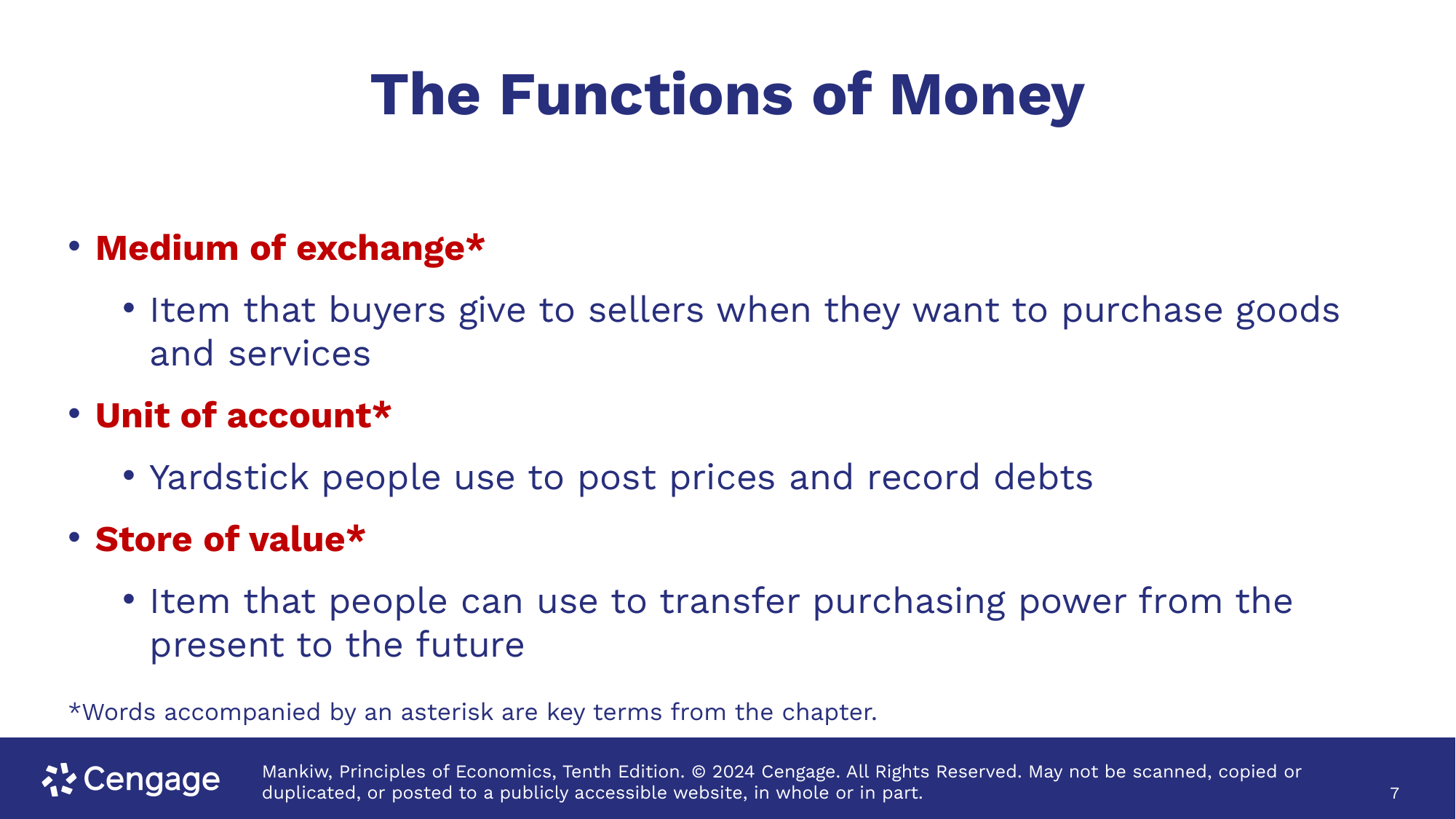

# The Functions of Money
Medium of exchange*
Item that buyers give to sellers when they want to purchase goods and services
Unit of account*
Yardstick people use to post prices and record debts
Store of value*
Item that people can use to transfer purchasing power from the present to the future
*Words accompanied by an asterisk are key terms from the chapter.